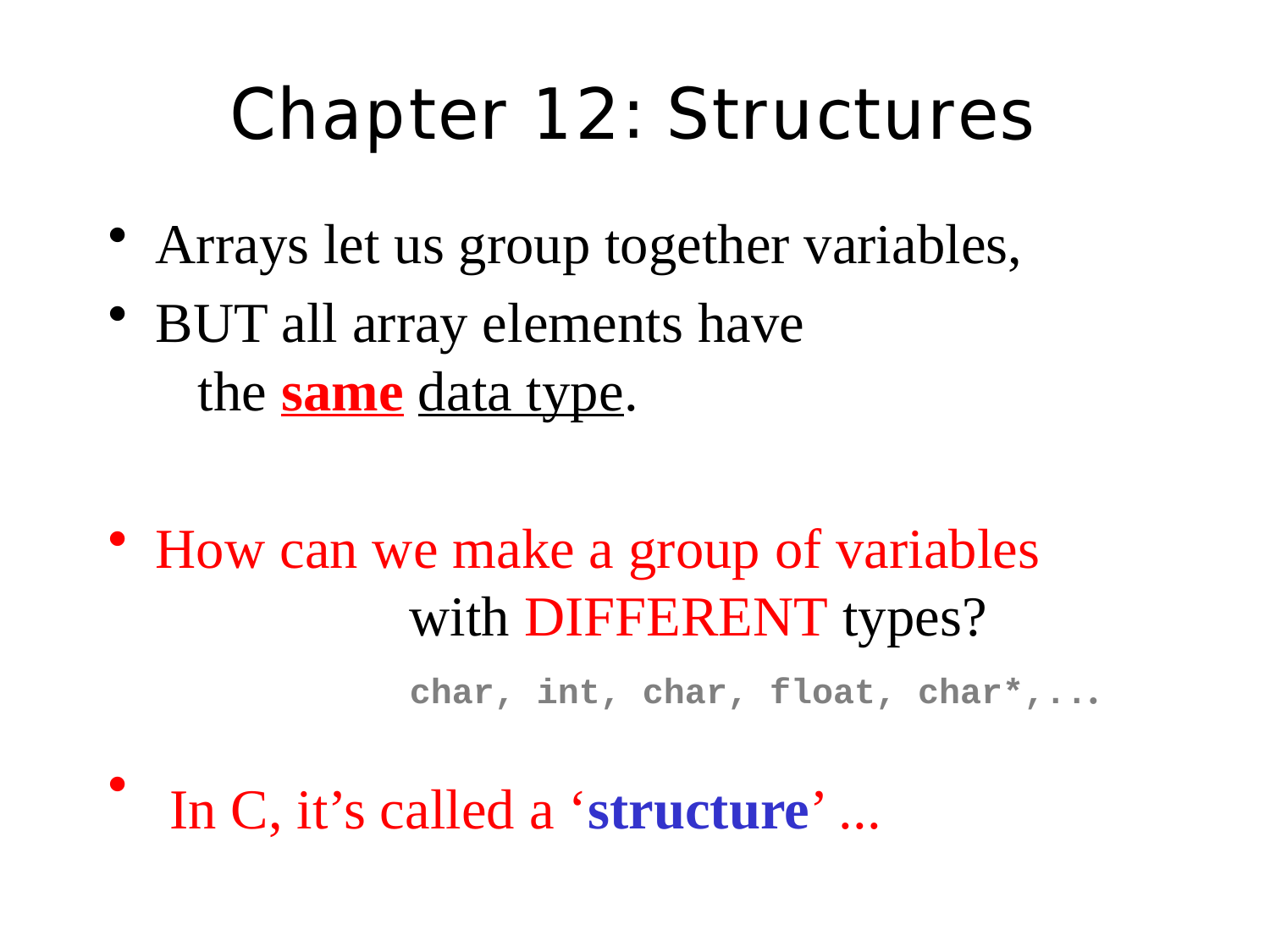

# Chapter 12: Structures
Arrays let us group together variables,
BUT all array elements have
   the same data type.

How can we make a group of variables
		with DIFFERENT types?
		char, int, char, float, char*,...
 In C, it’s called a ‘structure’ ...